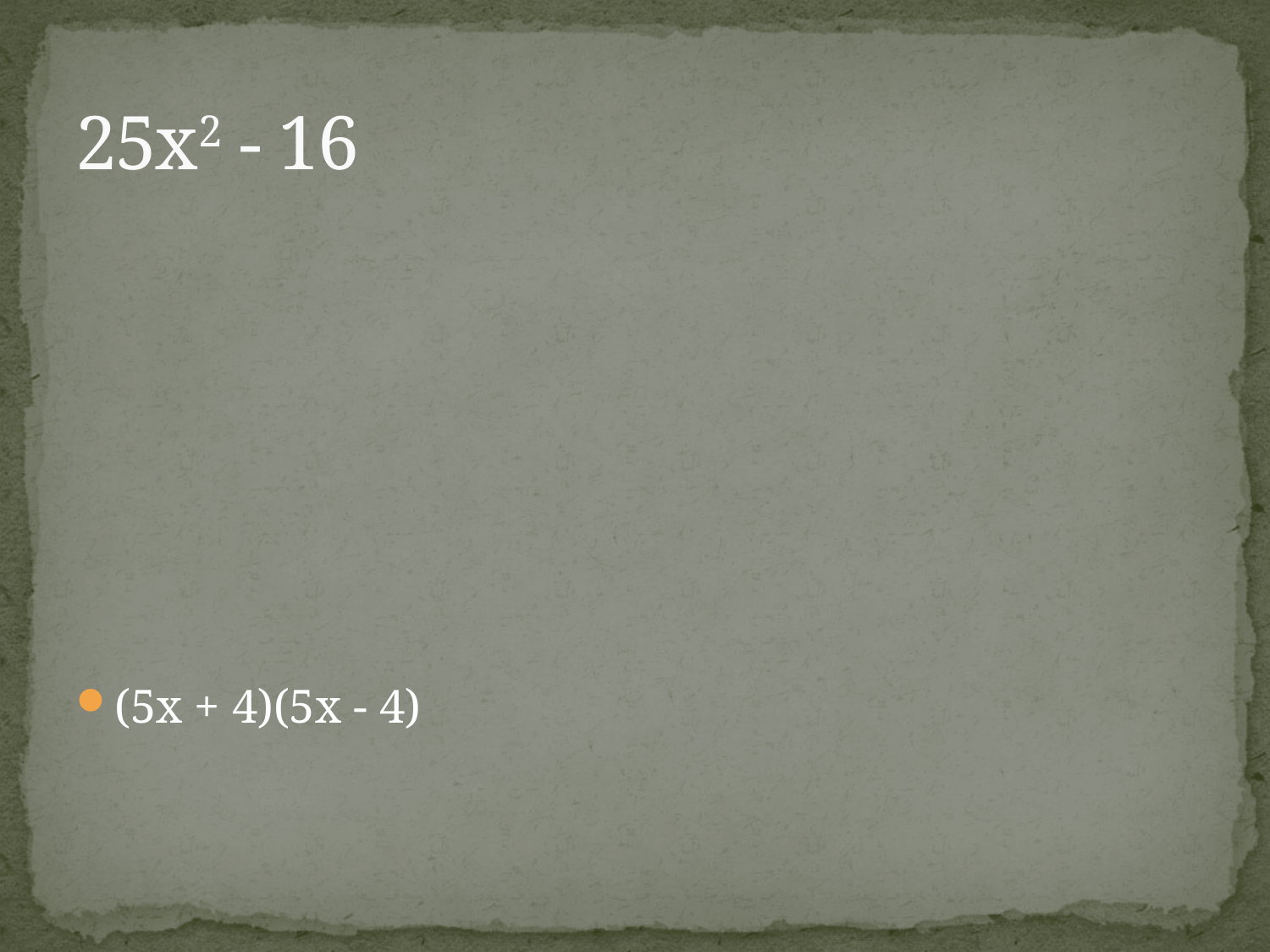

# 25x2 - 16

(5x + 4)(5x - 4)